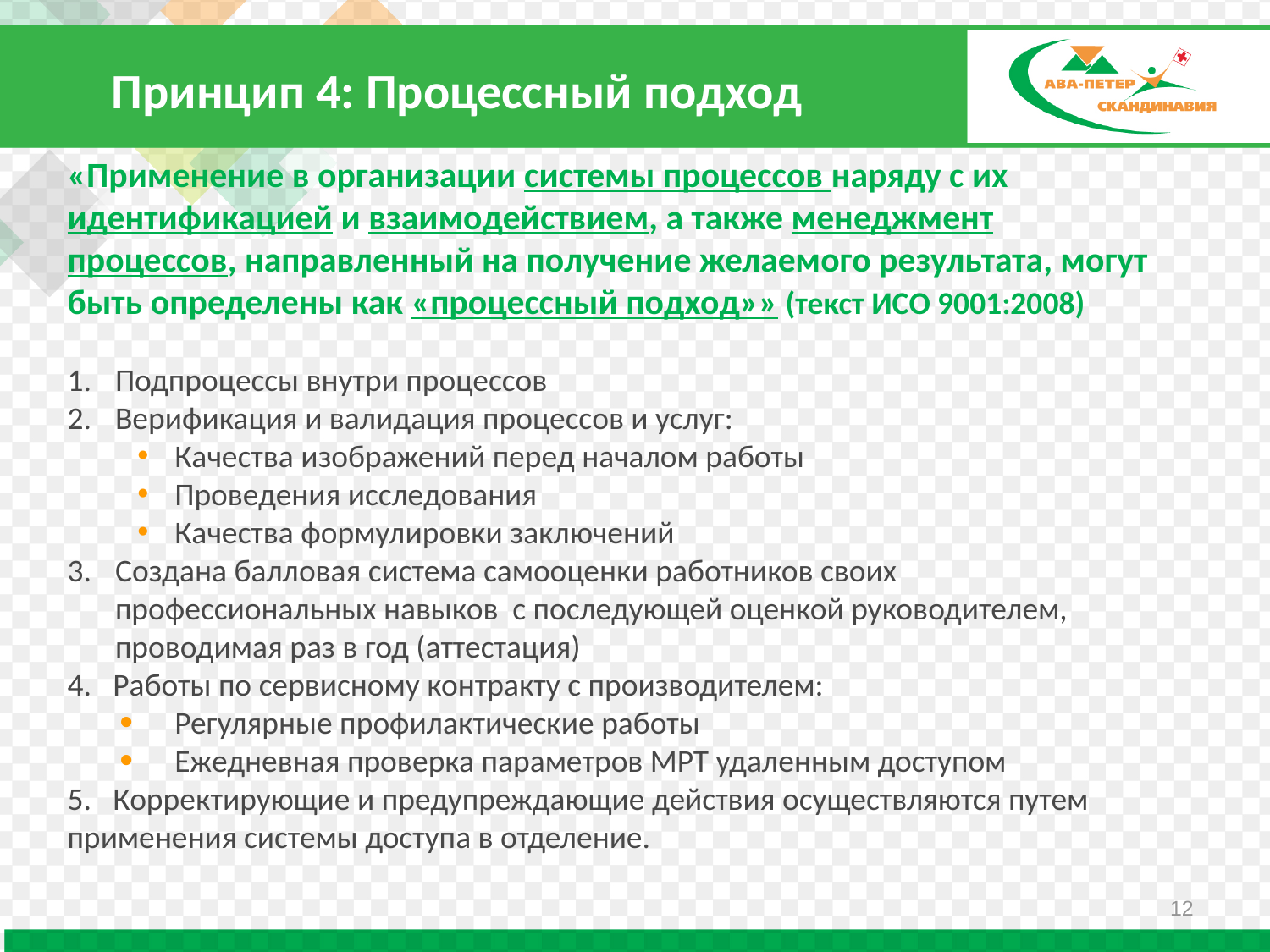

Принцип 4: Процессный подход
«Применение в организации системы процессов наряду с их идентификацией и взаимодействием, а также менеджмент процессов, направленный на получение желаемого результата, могут быть определены как «процессный подход»» (текст ИСО 9001:2008)

Подпроцессы внутри процессов
Верификация и валидация процессов и услуг:
 Качества изображений перед началом работы
 Проведения исследования
 Качества формулировки заключений
Создана балловая система самооценки работников своих  профессиональных навыков  с последующей оценкой руководителем, проводимая раз в год (аттестация)
4.   Работы по сервисному контракту с производителем:
 Регулярные профилактические работы
 Ежедневная проверка параметров МРТ удаленным доступом
5.   Корректирующие и предупреждающие действия осуществляются путем применения системы доступа в отделение.

12